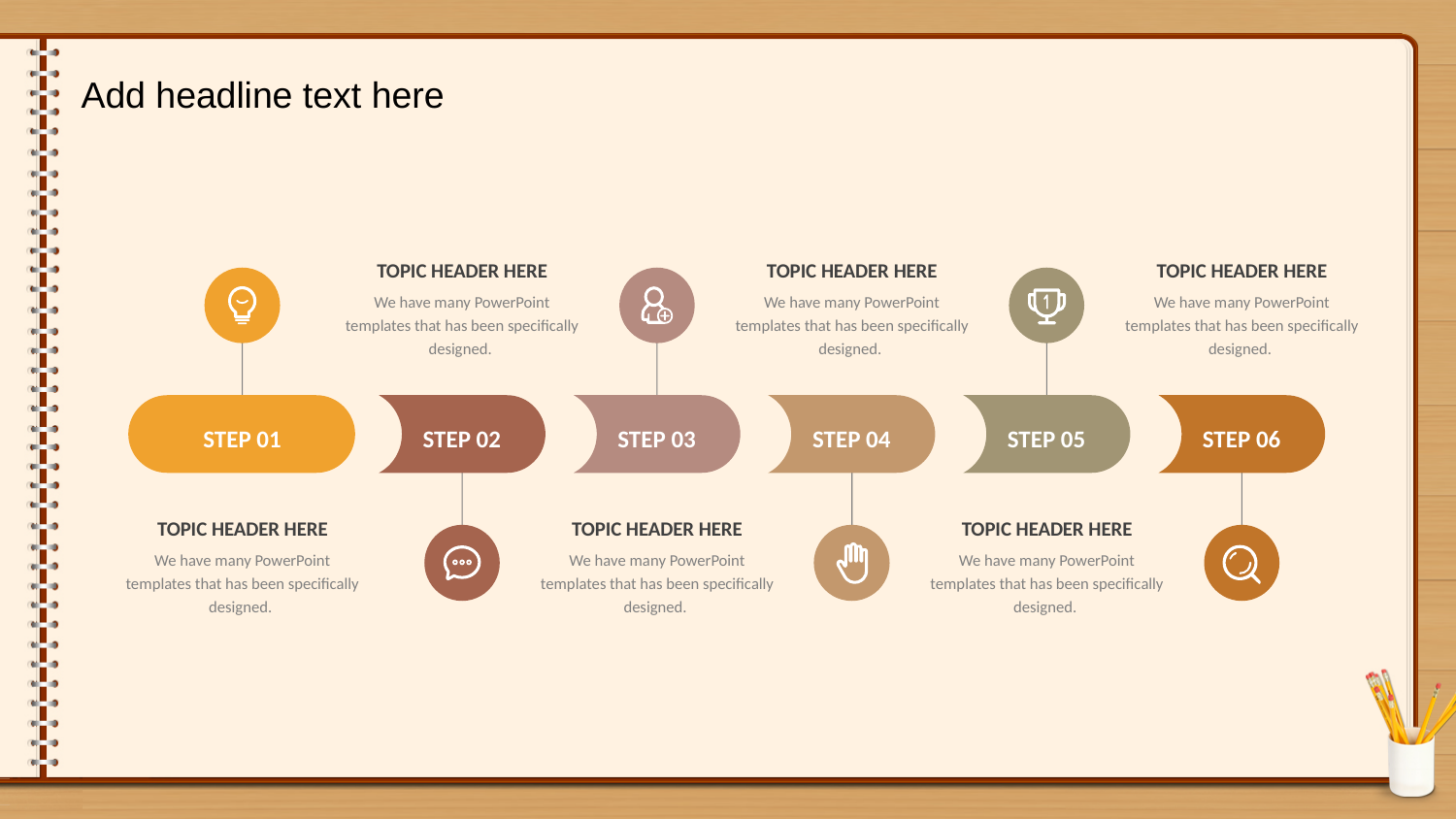

Add headline text here
TOPIC HEADER HERE
We have many PowerPoint templates that has been specifically designed.
TOPIC HEADER HERE
We have many PowerPoint templates that has been specifically designed.
TOPIC HEADER HERE
We have many PowerPoint templates that has been specifically designed.

STEP 01
STEP 02
STEP 03
STEP 04
STEP 05
STEP 06

TOPIC HEADER HERE
We have many PowerPoint templates that has been specifically designed.
TOPIC HEADER HERE
We have many PowerPoint templates that has been specifically designed.
TOPIC HEADER HERE
We have many PowerPoint templates that has been specifically designed.